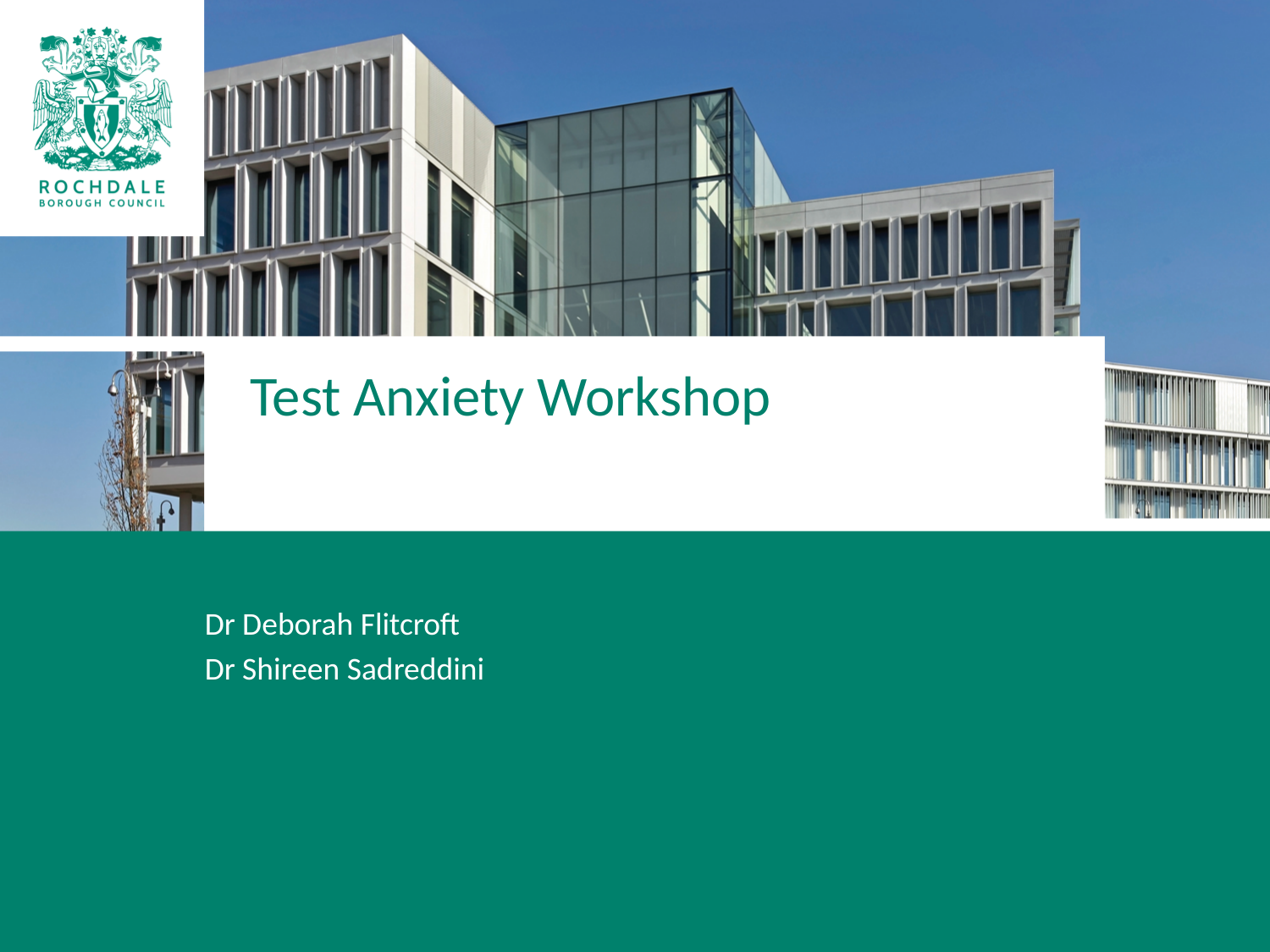

Test Anxiety Workshop

Dr Deborah Flitcroft
Dr Shireen Sadreddini